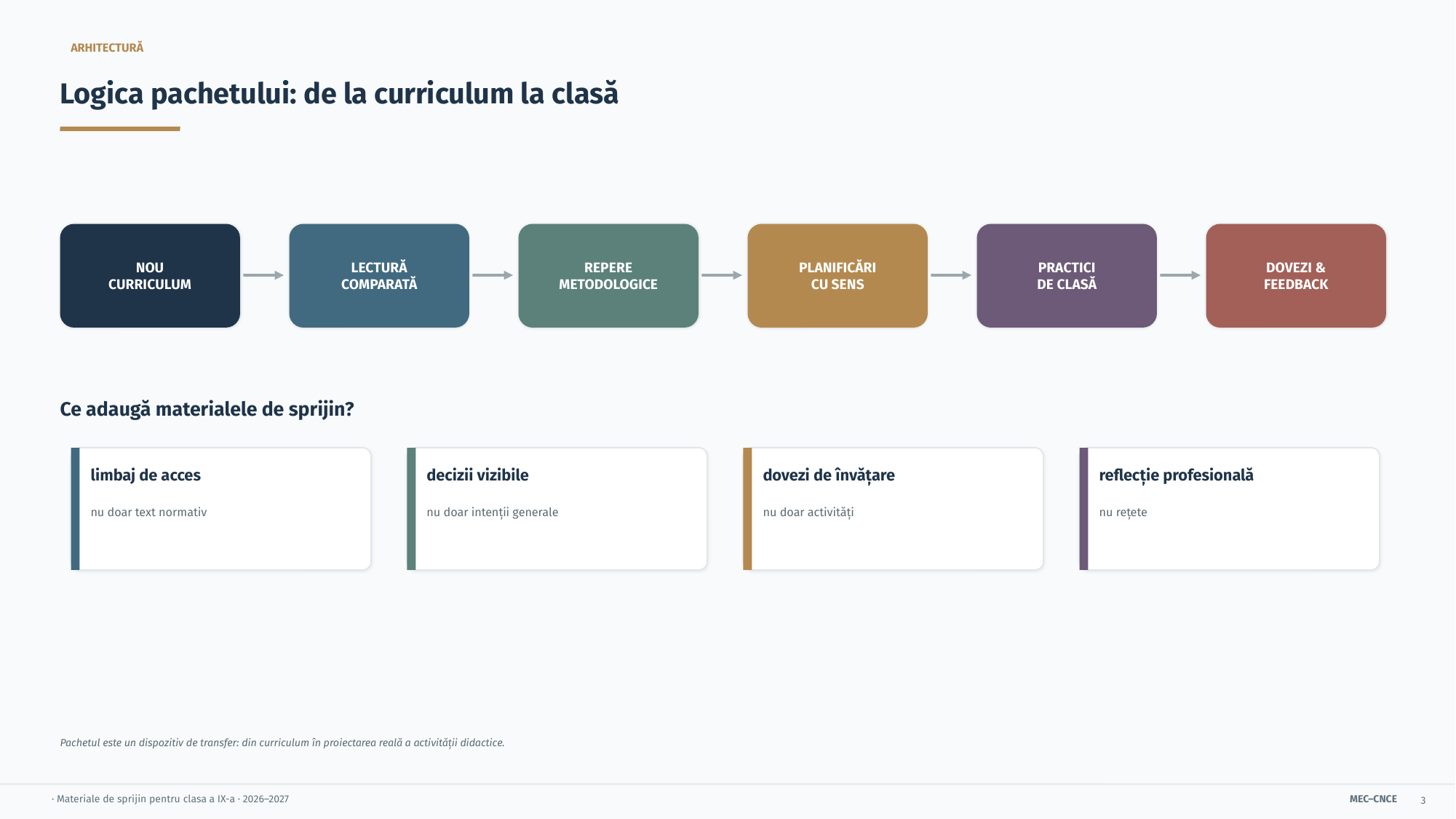

ARHITECTURĂ
Logica pachetului: de la curriculum la clasă

NOU
CURRICULUM
LECTURĂ
COMPARATĂ
REPERE
METODOLOGICE
PLANIFICĂRI
CU SENS
PRACTICI
DE CLASĂ
DOVEZI &
FEEDBACK

Ce adaugă materialele de sprijin?

limbaj de acces
decizii vizibile
dovezi de învățare
reflecție profesională
nu doar text normativ
nu doar intenții generale
nu doar activități
nu rețete
Pachetul este un dispozitiv de transfer: din curriculum în proiectarea reală a activității didactice.
3